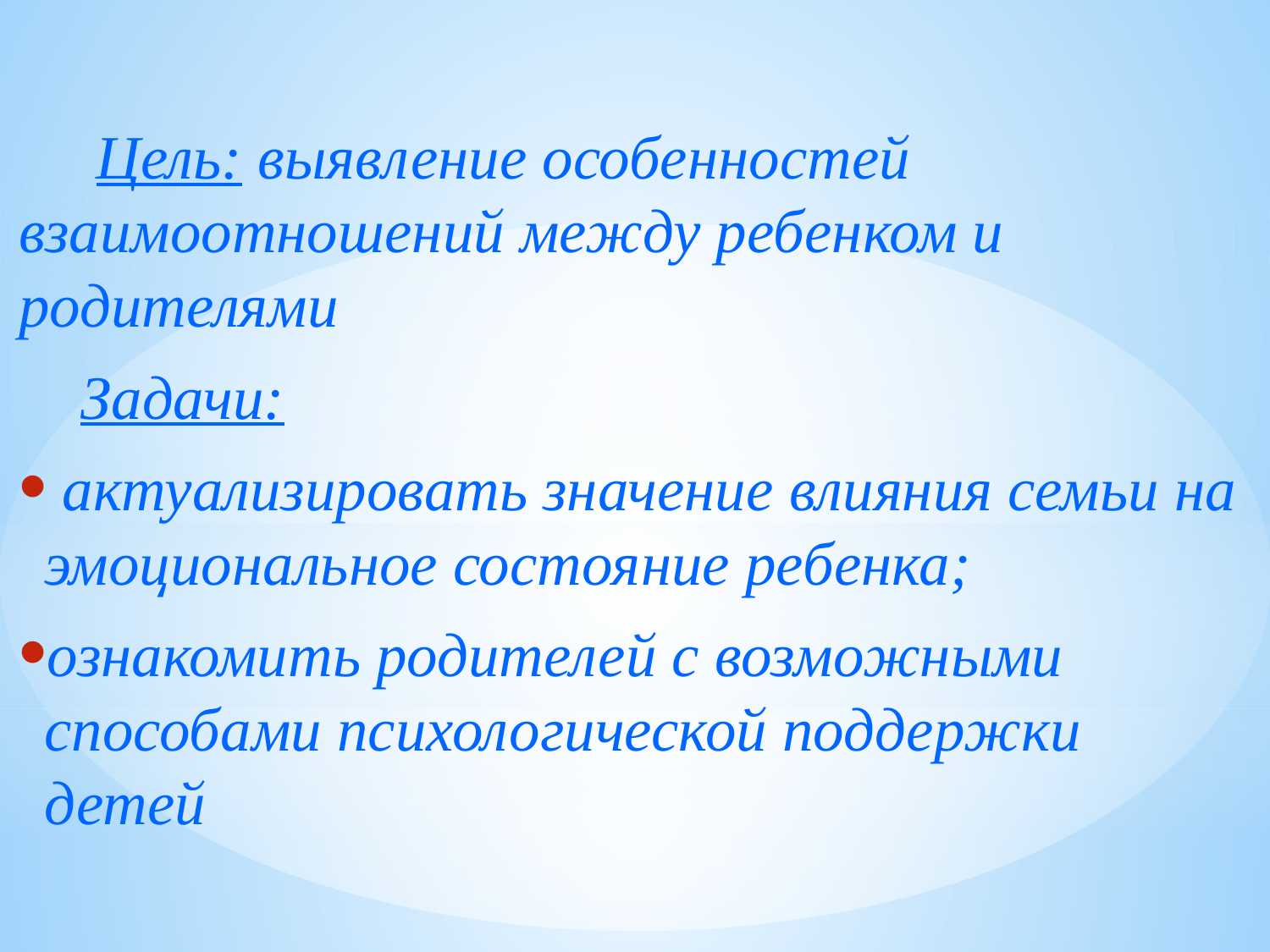

Цель: выявление особенностей взаимоотношений между ребенком и родителями
    Задачи:
 актуализировать значение влияния семьи на эмоциональное состояние ребенка;
ознакомить родителей с возможными способами психологической поддержки детей